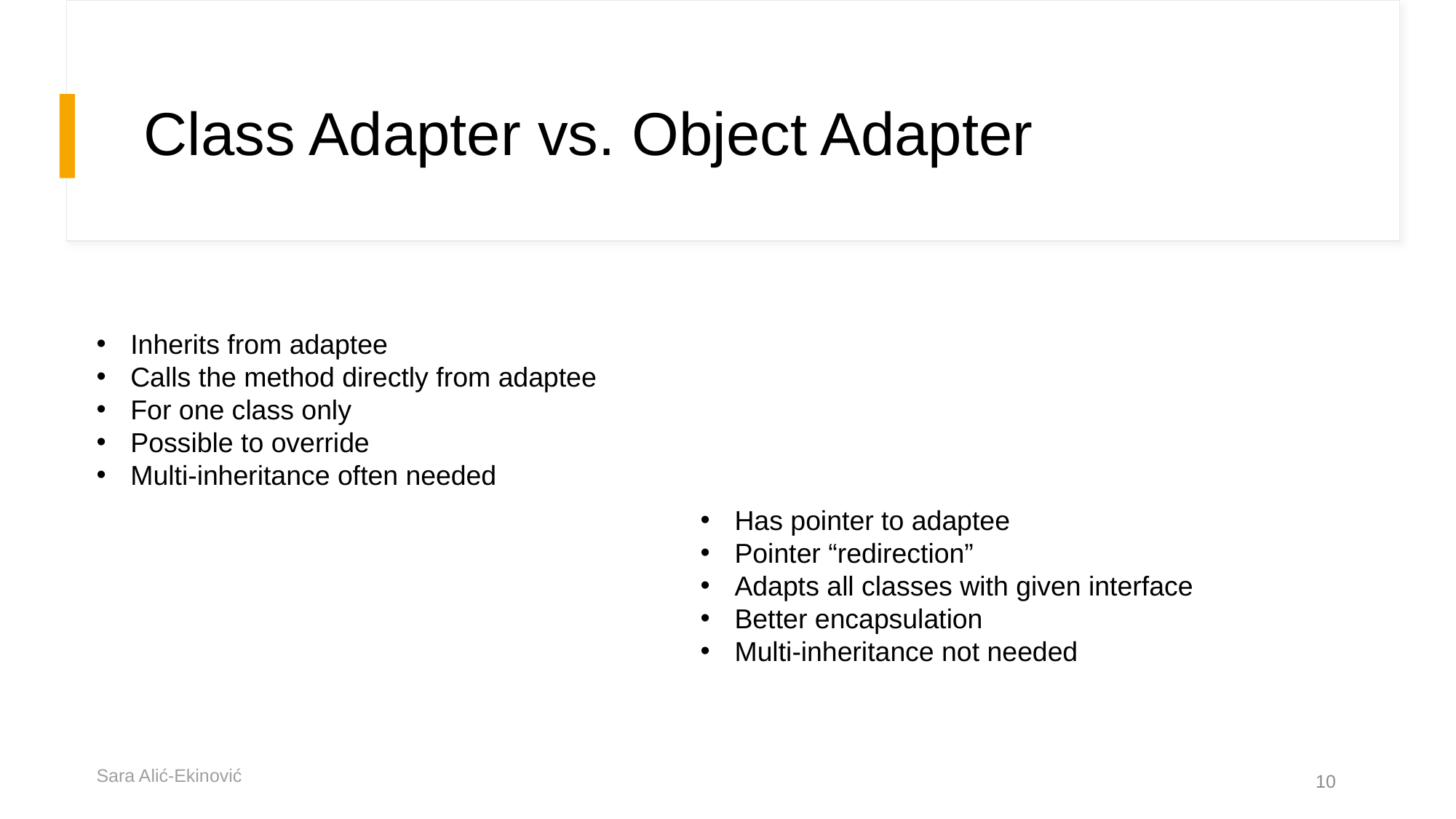

# Class Adapter vs. Object Adapter
Inherits from adaptee
Calls the method directly from adaptee
For one class only
Possible to override
Multi-inheritance often needed
Has pointer to adaptee
Pointer “redirection”
Adapts all classes with given interface
Better encapsulation
Multi-inheritance not needed
Sara Alić-Ekinović
10